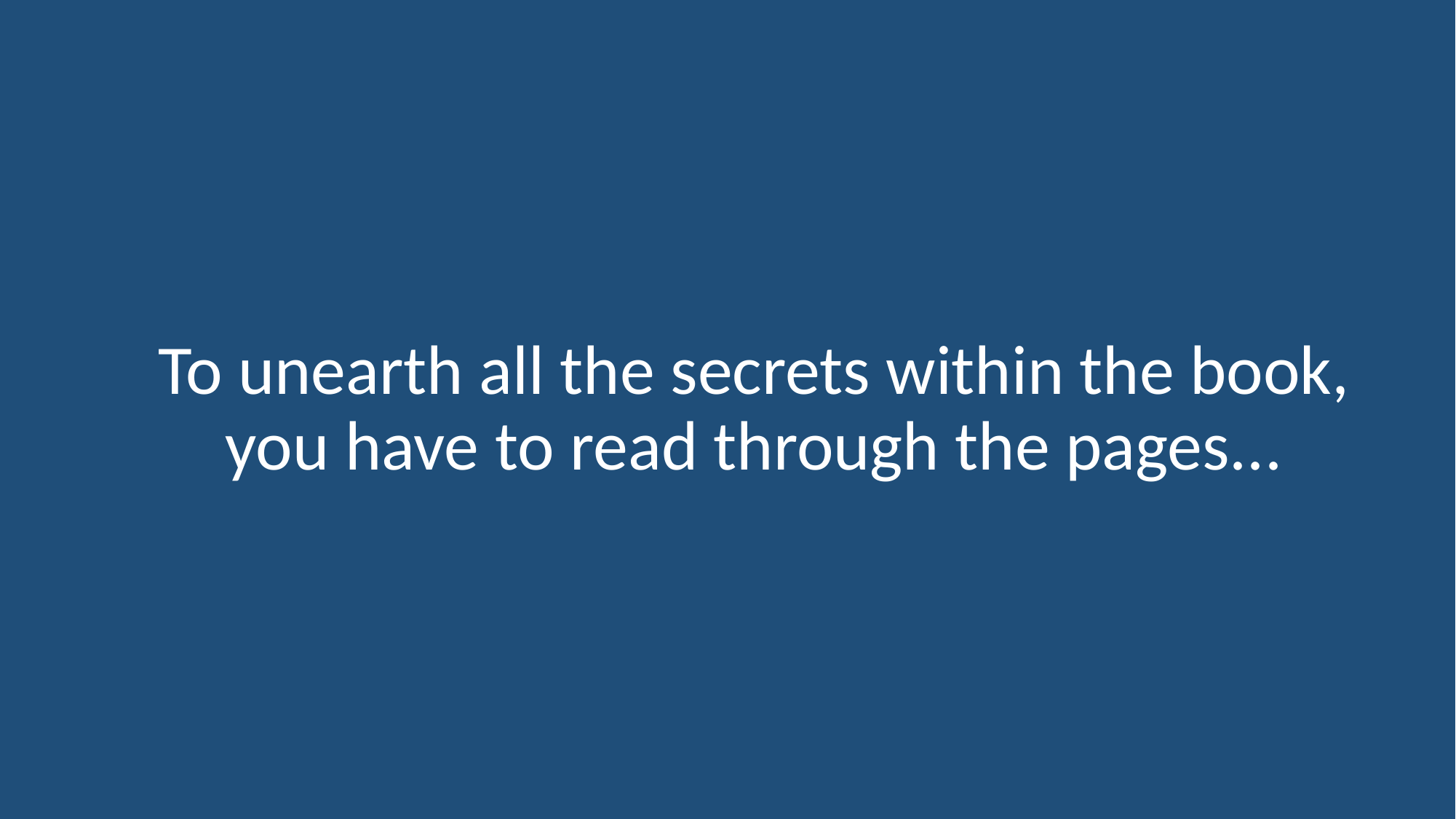

To unearth all the secrets within the book, you have to read through the pages...